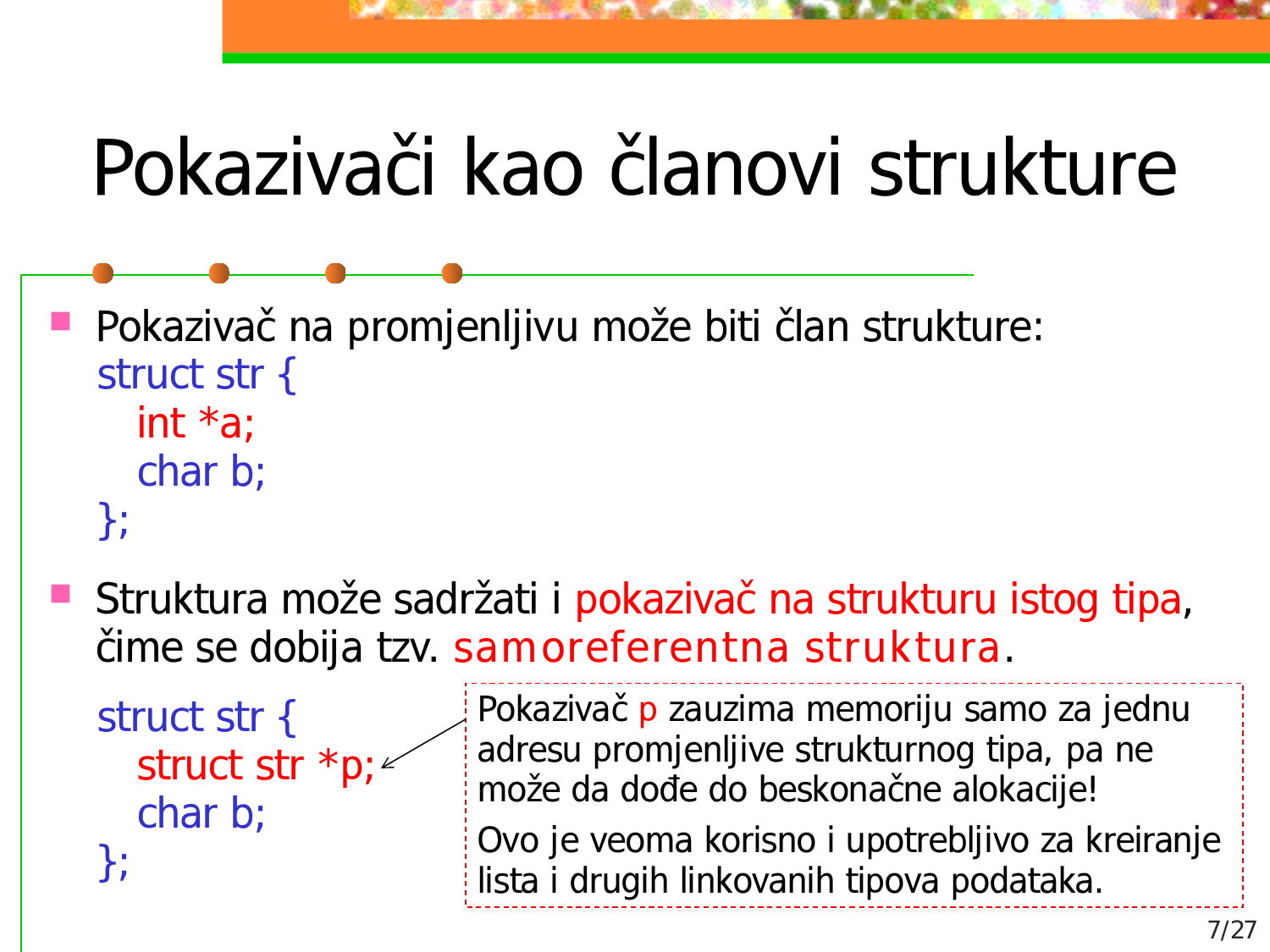

# Pokazivači kao članovi strukture
Pokazivač na promjenljivu može biti član strukture:
struct str {
   int *a;
   char b;
};
Struktura može sadržati i pokazivač na strukturu istog tipa, čime se dobija tzv. samoreferentna struktura.
struct str {
   struct str *p;
   char b;
};
Pokazivač p zauzima memoriju samo za jednu adresu promjenljive strukturnog tipa, pa ne može da dođe do beskonačne alokacije!
Ovo je veoma korisno i upotrebljivo za kreiranje lista i drugih linkovanih tipova podataka.
7/27